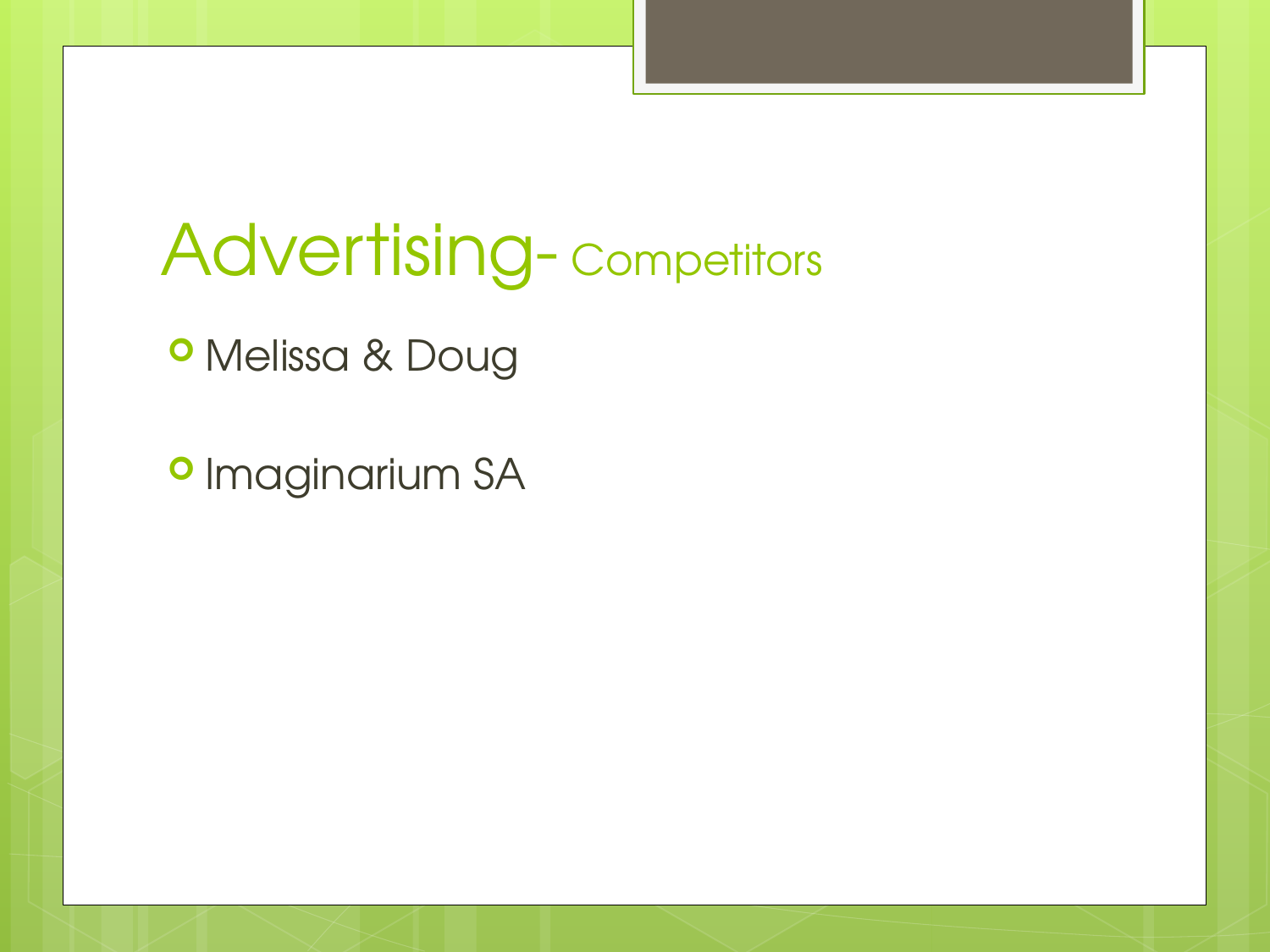

# Advertising- Competitors
Melissa & Doug

Imaginarium SA